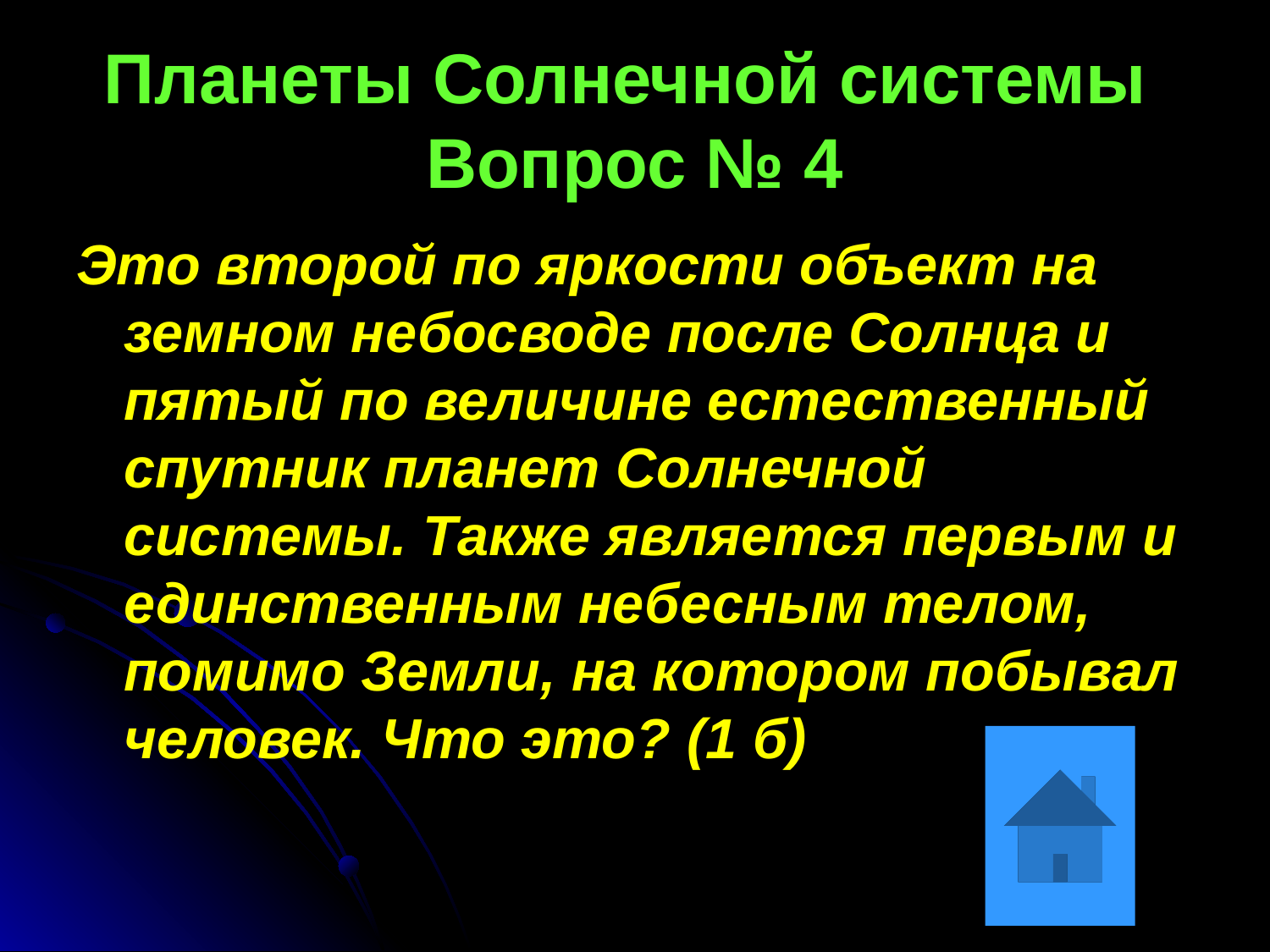

Планеты Солнечной системы
Вопрос № 4
Это второй по яркости объект на земном небосводе после Солнца и пятый по величине естественный спутник планет Солнечной системы. Также является первым и единственным небесным телом, помимо Земли, на котором побывал человек. Что это? (1 б)